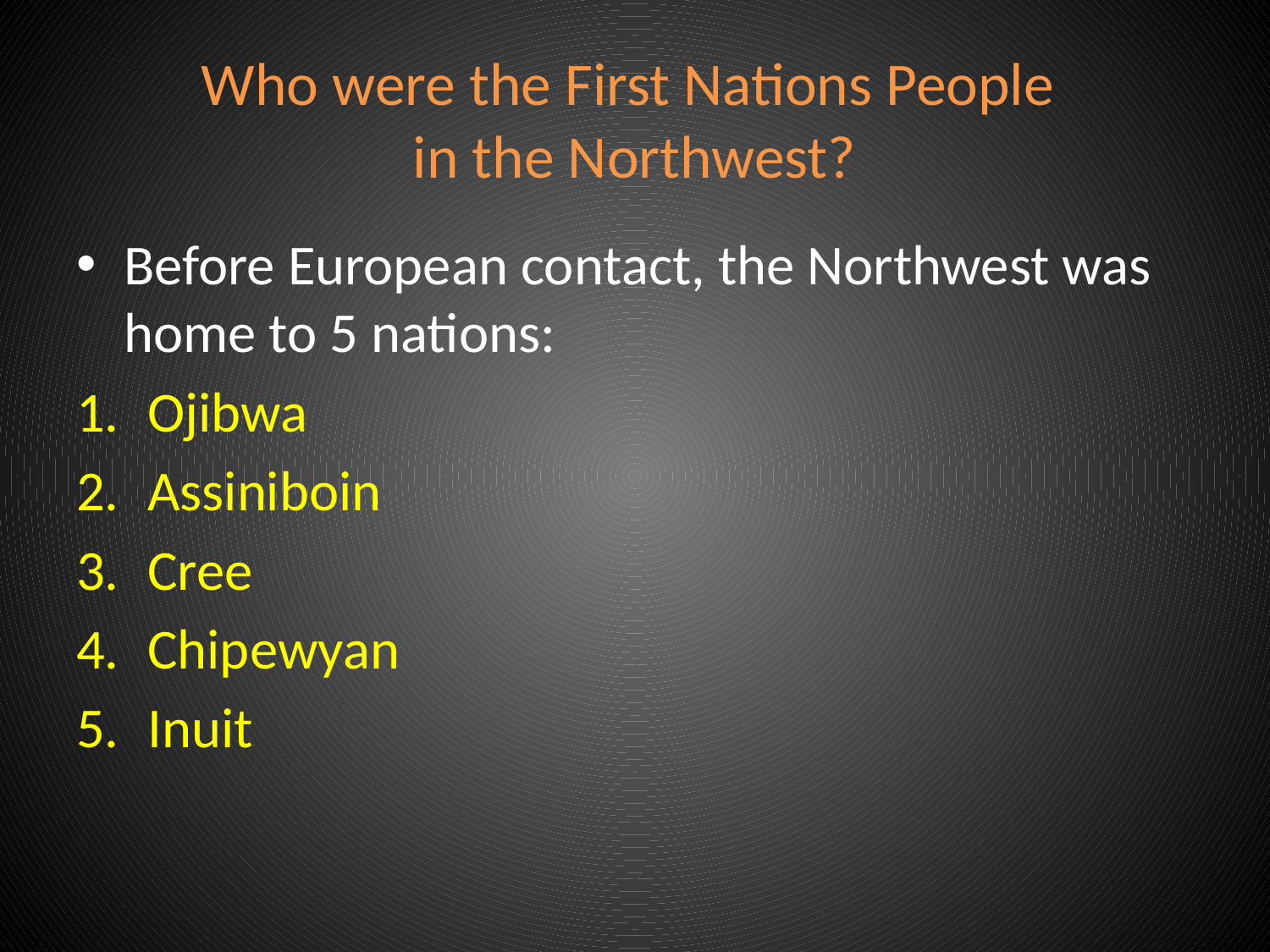

# Who were the First Nations People in the Northwest?
Before European contact, the Northwest was home to 5 nations:
Ojibwa
Assiniboin
Cree
Chipewyan
Inuit